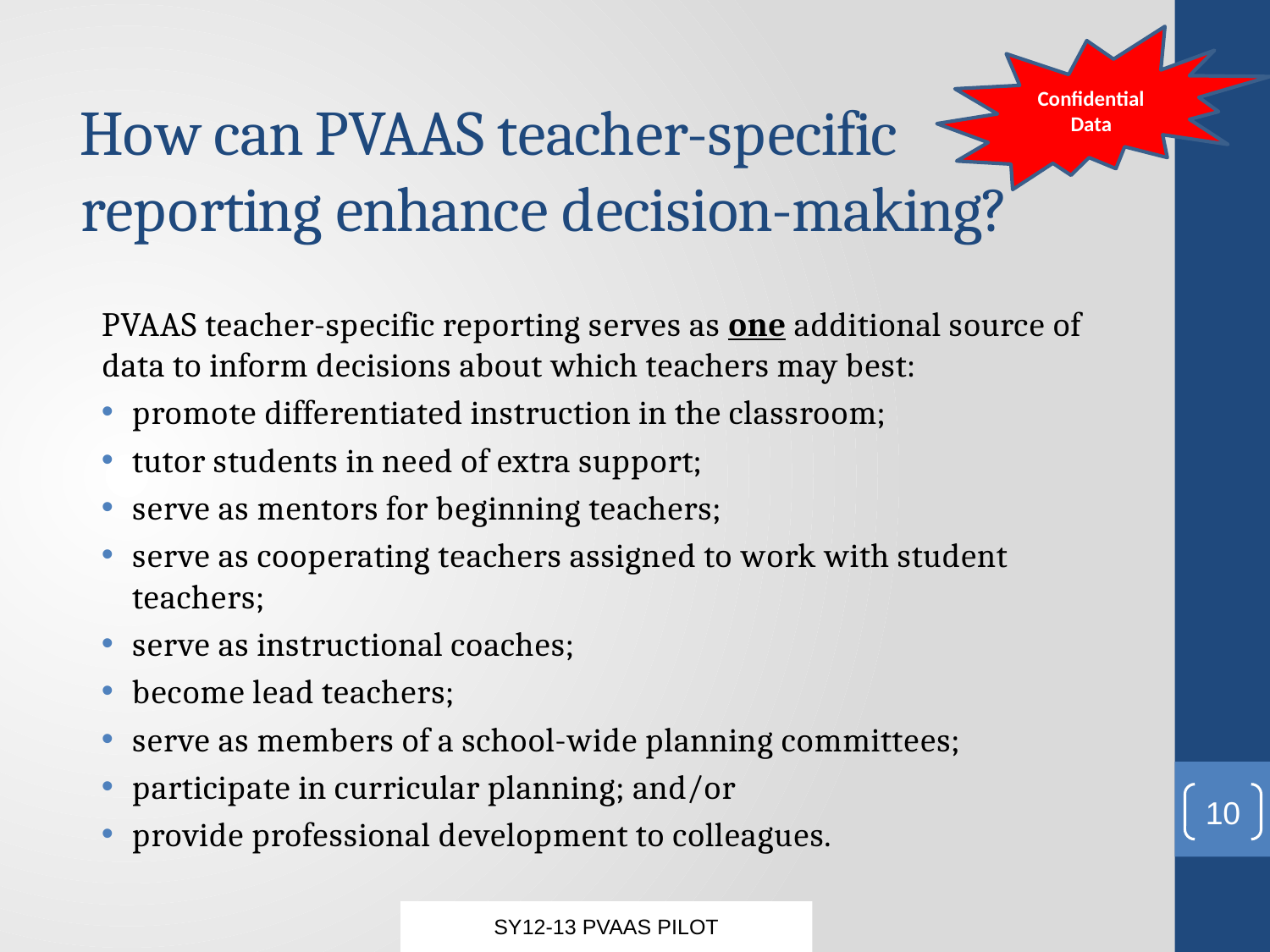

Confidential Data
# How can PVAAS teacher-specific reporting enhance decision-making?
PVAAS teacher-specific reporting serves as one additional source of data to inform decisions about which teachers may best:
promote differentiated instruction in the classroom;
tutor students in need of extra support;
serve as mentors for beginning teachers;
serve as cooperating teachers assigned to work with student teachers;
serve as instructional coaches;
become lead teachers;
serve as members of a school-wide planning committees;
participate in curricular planning; and/or
provide professional development to colleagues.
10
SY12-13 PVAAS PILOT